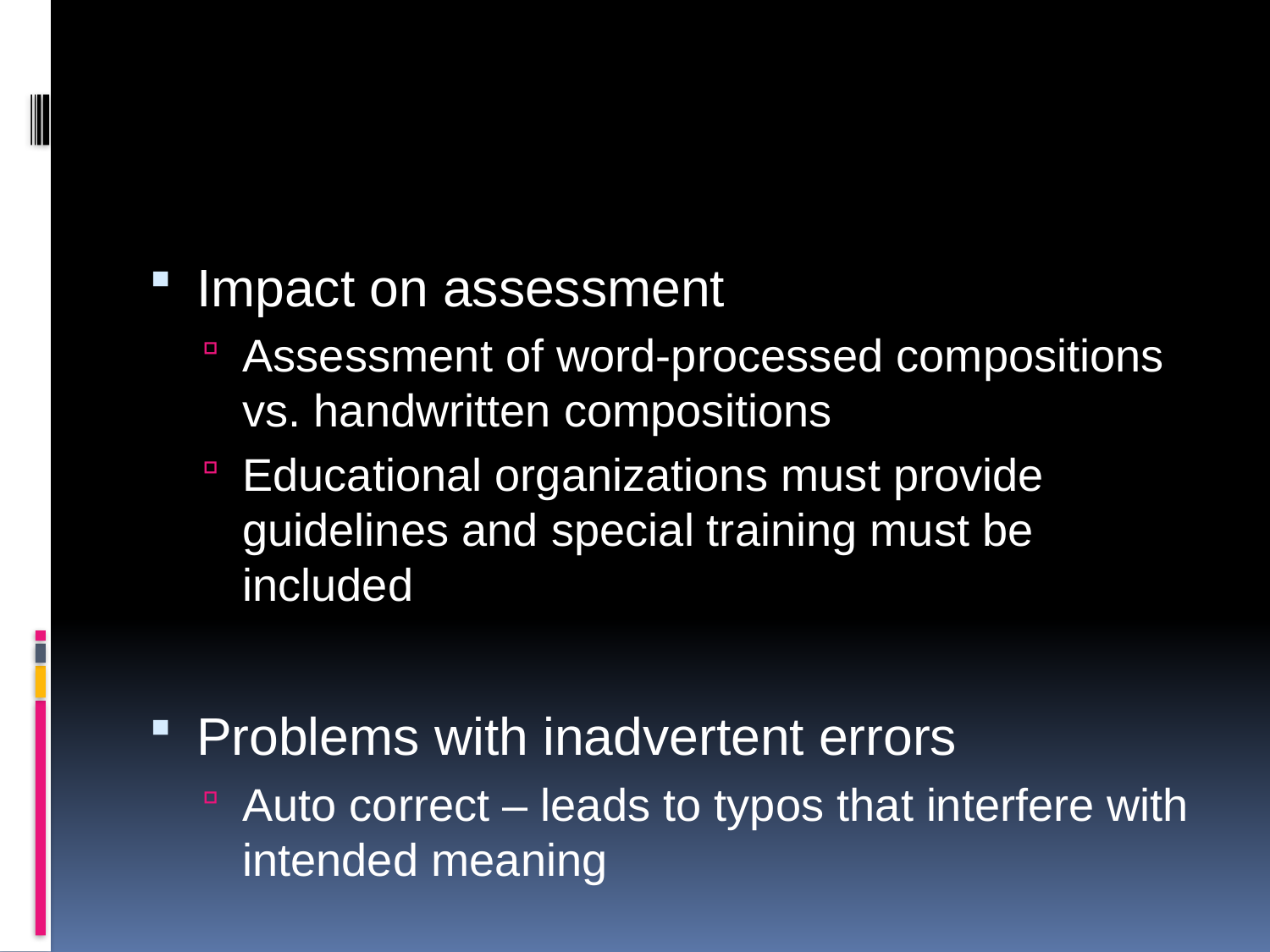

#
Impact on assessment
Assessment of word-processed compositions vs. handwritten compositions
Educational organizations must provide guidelines and special training must be included

Problems with inadvertent errors
Auto correct – leads to typos that interfere with intended meaning